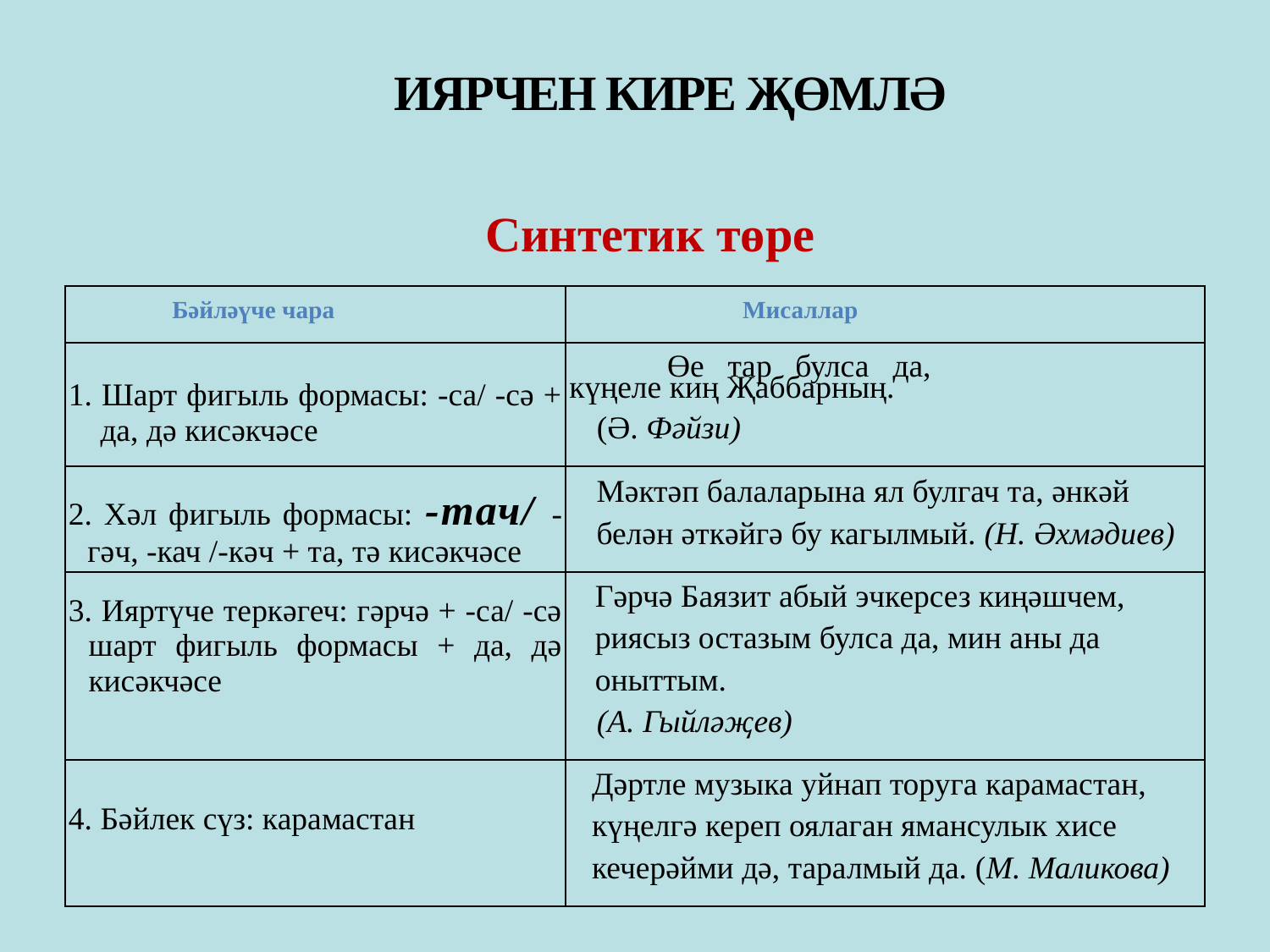

ИЯРЧЕН КИРЕ ҖӨМЛӘ
Синтетик төре
| Бәйләүче чара | Мисаллар |
| --- | --- |
| 1. Шарт фигыль формасы: -са/ -сә + да, дә кисәкчәсе | Өе тар булса да, күңеле киң Җаббарның. (Ә. Фәйзи) |
| 2. Хәл фигыль формасы: -тач/ -гәч, -кач /-кәч + та, тә кисәкчәсе | Мәктәп балаларына ял булгач та, әнкәй белән әткәйгә бу кагылмый. (Н. Әхмәдиев) |
| 3. Ияртүче теркәгеч: гәрчә + -са/ -сә шарт фигыль формасы + да, дә кисәкчәсе | Гәрчә Баязит абый эчкерсез киңәшчем, риясыз остазым булса да, мин аны да оныттым. (А. Гыйләҗев) |
| 4. Бәйлек сүз: карамастан | Дәртле музыка уйнап торуга карамастан, күңелгә кереп оялаган ямансулык хисе кечерәйми дә, таралмый да. (М. Маликова) |